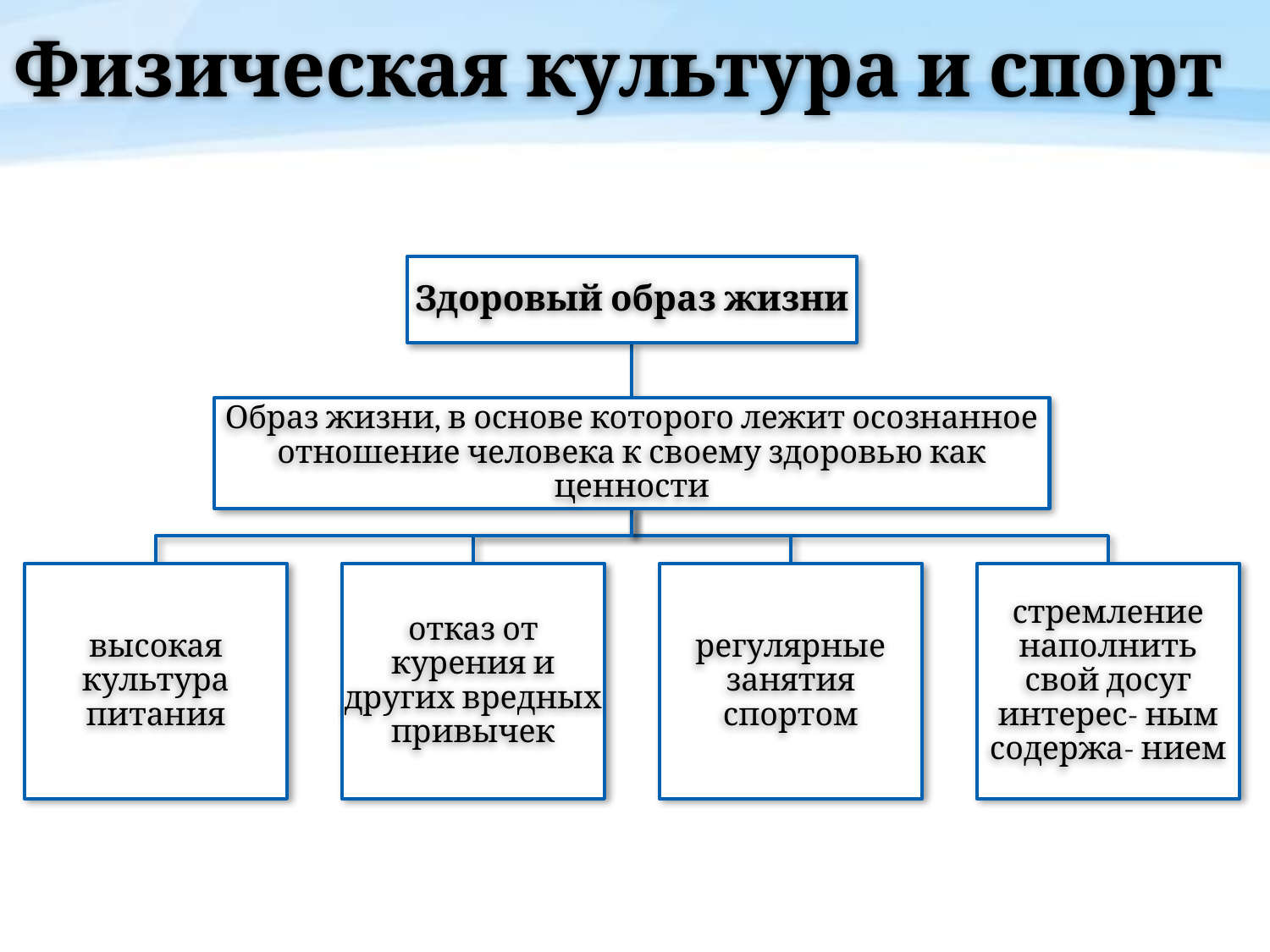

# Физическая культура и спорт

Здоровый образ жизни

Образ жизни, в основе которого лежит осознанное отношение человека к своему здоровью как ценности

высокая культура питания

отказ от курения и других вредных привычек

регулярные занятия спортом

стремление наполнить свой досуг интерес- ным содержа- нием